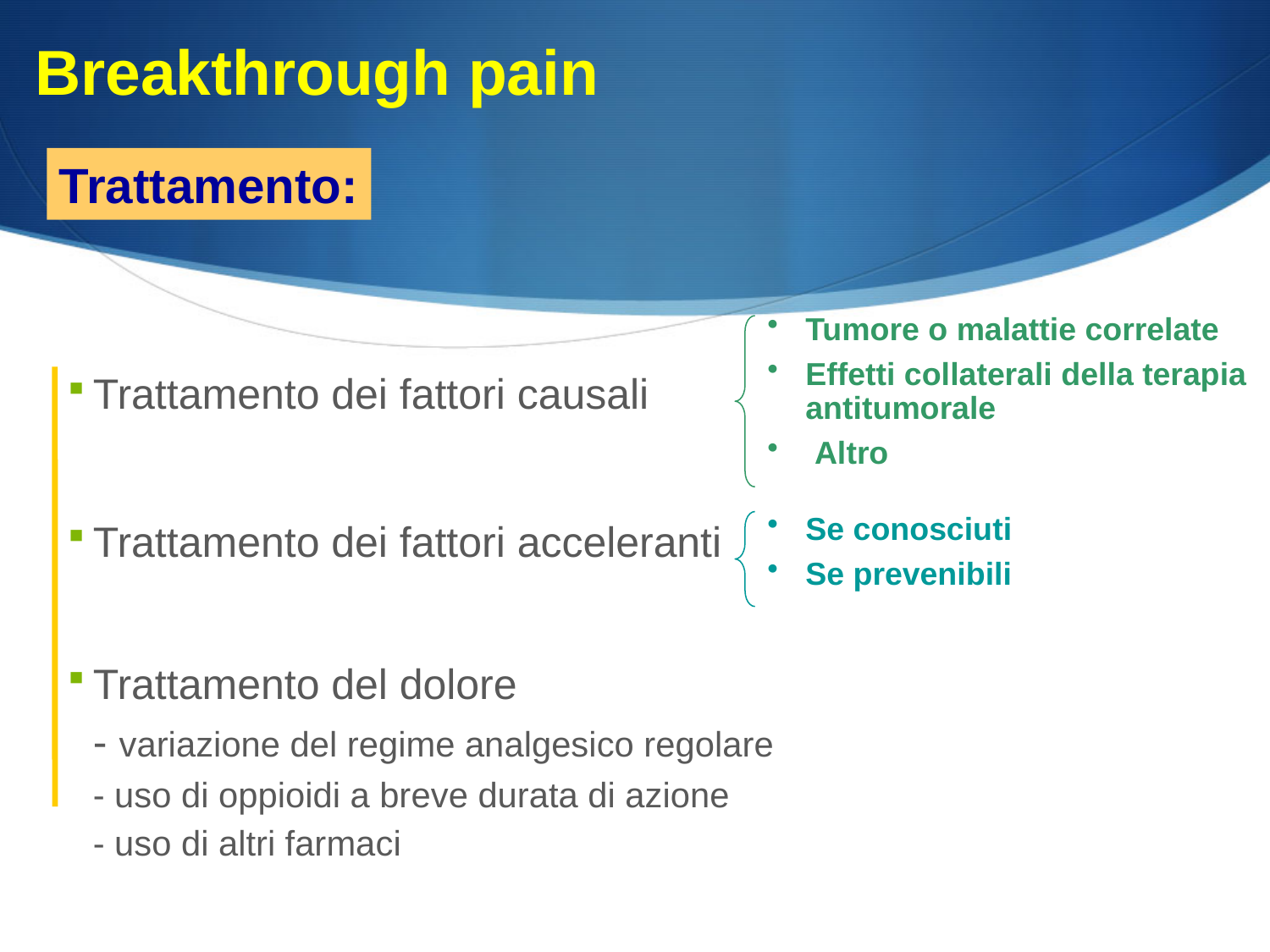

# Breakthrough pain
Trattamento:
Tumore o malattie correlate
Effetti collaterali della terapia antitumorale
 Altro

Trattamento dei fattori causali

Trattamento dei fattori acceleranti

Trattamento del dolore
	- variazione del regime analgesico regolare
	- uso di oppioidi a breve durata di azione
	- uso di altri farmaci

Se conosciuti
Se prevenibili